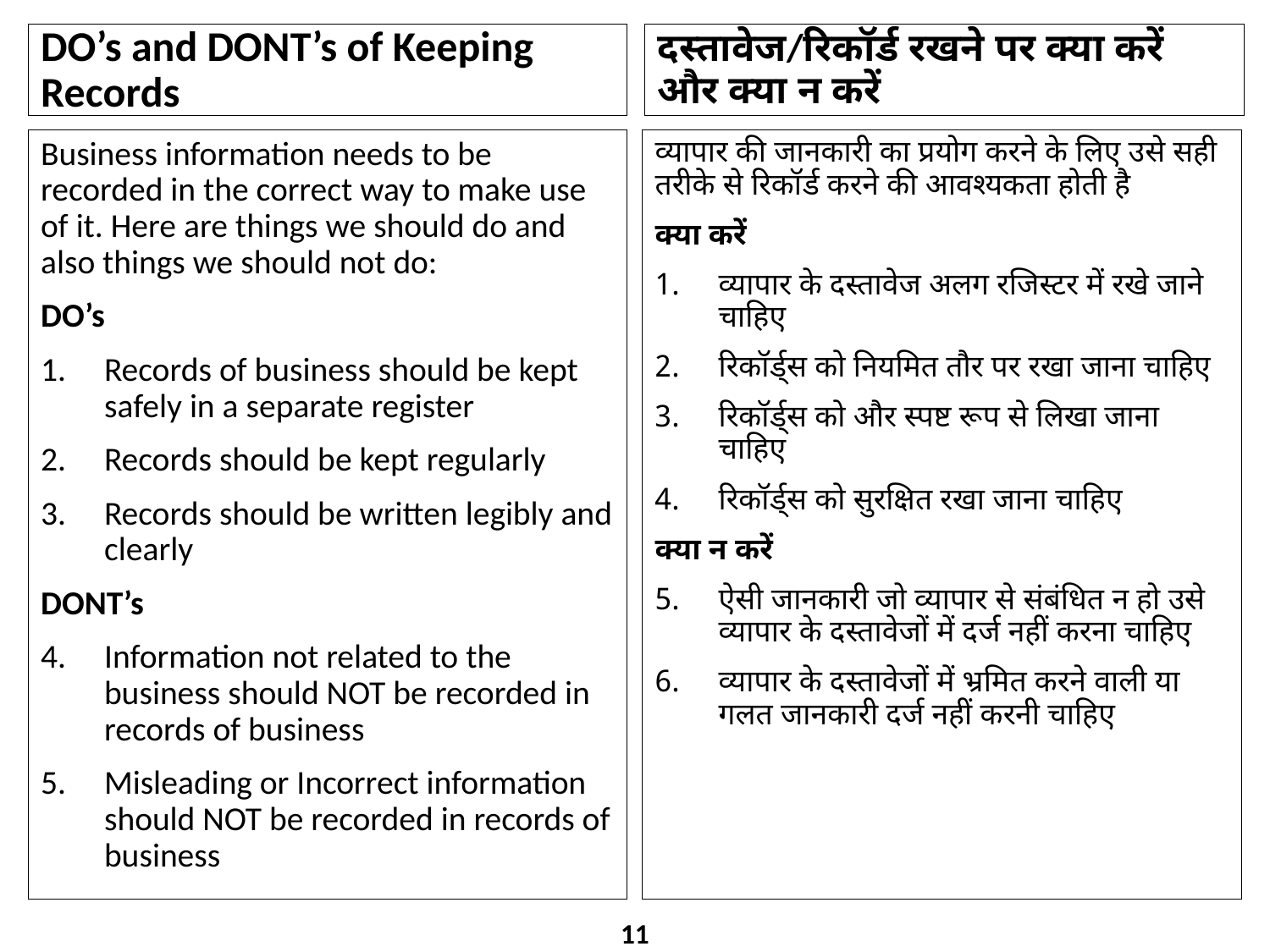

# DO’s and DONT’s of Keeping Records
दस्तावेज/रिकॉर्ड रखने पर क्या करें और क्या न करें
Business information needs to be recorded in the correct way to make use of it. Here are things we should do and also things we should not do:
DO’s
Records of business should be kept safely in a separate register
Records should be kept regularly
Records should be written legibly and clearly
DONT’s
Information not related to the business should NOT be recorded in records of business
Misleading or Incorrect information should NOT be recorded in records of business
व्यापार की जानकारी का प्रयोग करने के लिए उसे सही तरीके से रिकॉर्ड करने की आवश्यकता होती है
क्या करें
व्यापार के दस्तावेज अलग रजिस्टर में रखे जाने चाहिए
रिकॉर्ड्स को नियमित तौर पर रखा जाना चाहिए
रिकॉर्ड्स को और स्पष्ट रूप से लिखा जाना चाहिए
रिकॉर्ड्स को सुरक्षित रखा जाना चाहिए
क्या न करें
ऐसी जानकारी जो व्यापार से संबंधित न हो उसे व्यापार के दस्तावेजों में दर्ज नहीं करना चाहिए
व्यापार के दस्तावेजों में भ्रमित करने वाली या गलत जानकारी दर्ज नहीं करनी चाहिए
11